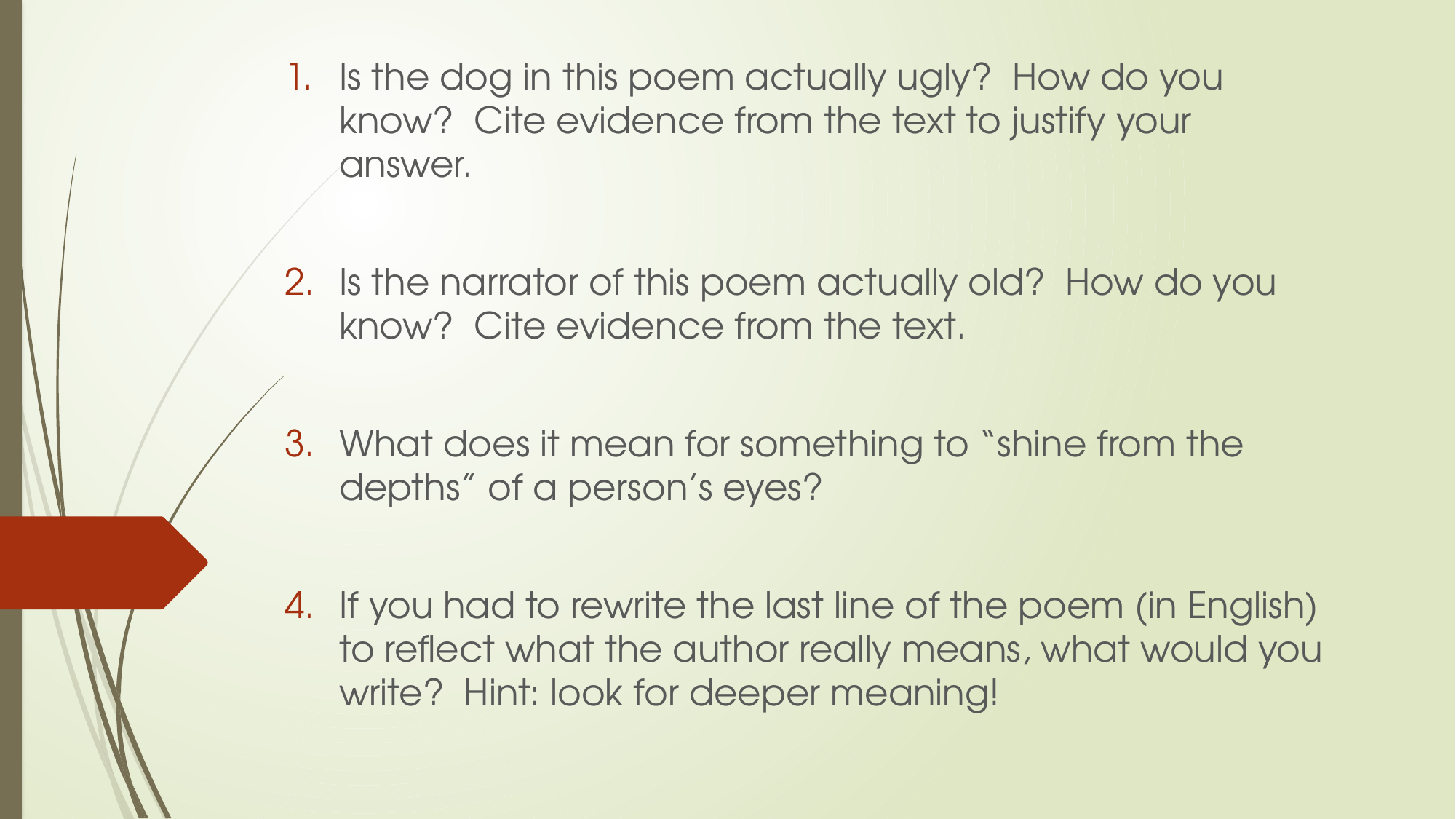

Is the dog in this poem actually ugly?  How do you know?  Cite evidence from the text to justify your answer.

Is the narrator of this poem actually old?  How do you know?  Cite evidence from the text.

What does it mean for something to “shine from the depths” of a person’s eyes?

If you had to rewrite the last line of the poem (in English) to reflect what the author really means, what would you write?  Hint: look for deeper meaning!